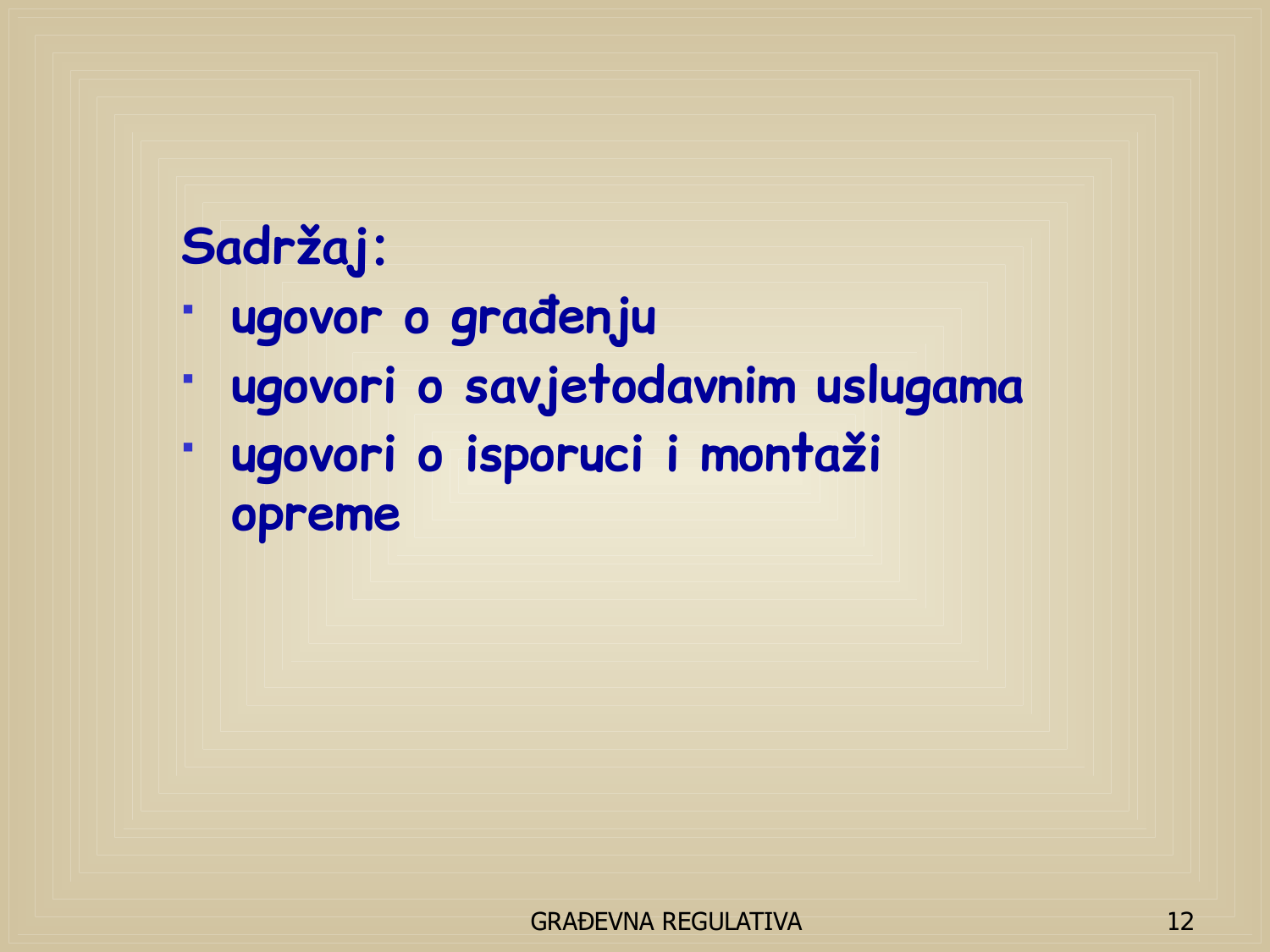

Sadržaj:
ugovor o građenju
ugovori o savjetodavnim uslugama
ugovori o isporuci i montaži opreme
GRAĐEVNA REGULATIVA
12